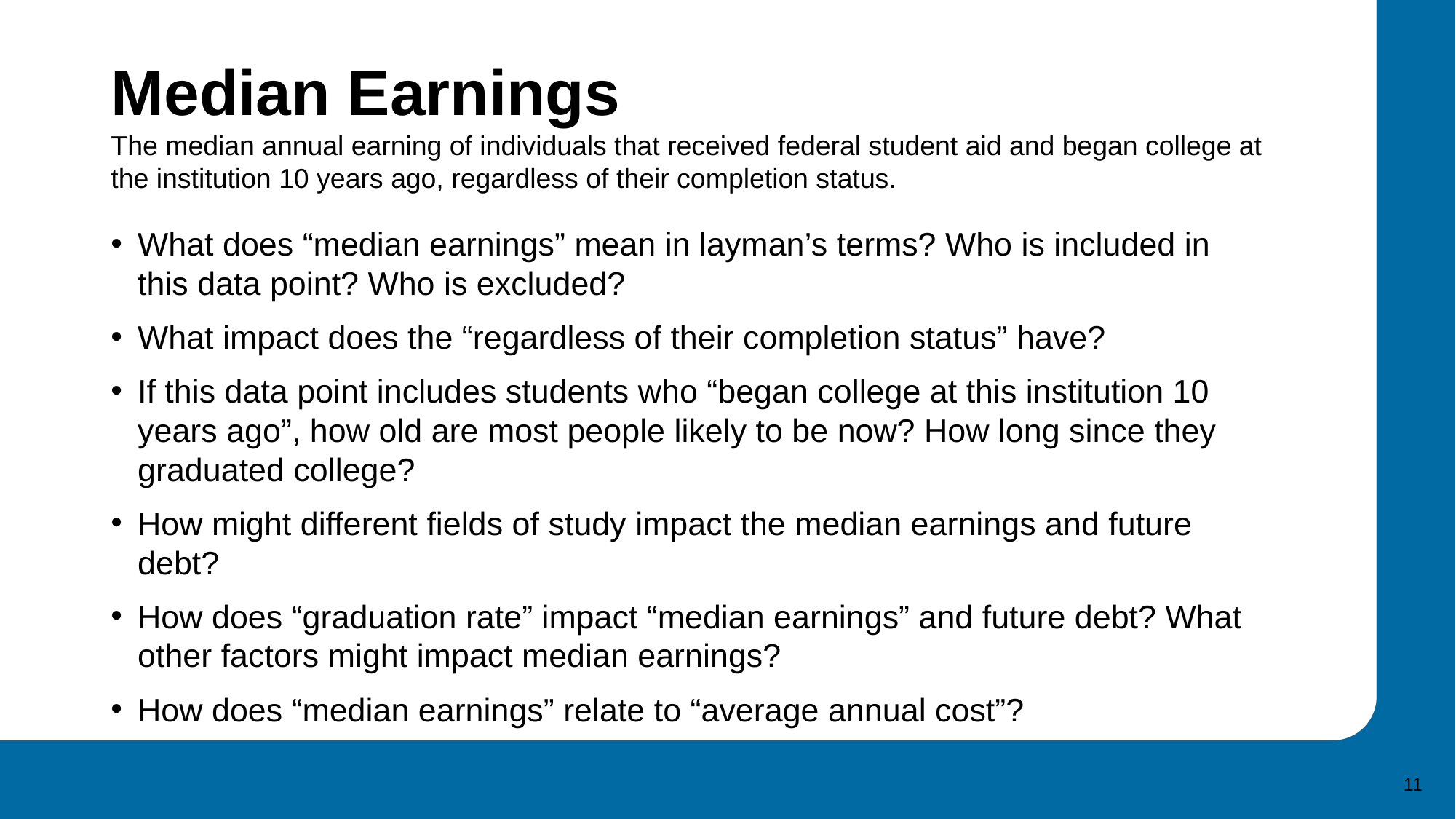

# Median Earnings The median annual earning of individuals that received federal student aid and began college at the institution 10 years ago, regardless of their completion status.
What does “median earnings” mean in layman’s terms? Who is included in this data point? Who is excluded?
What impact does the “regardless of their completion status” have?
If this data point includes students who “began college at this institution 10 years ago”, how old are most people likely to be now? How long since they graduated college?
How might different fields of study impact the median earnings and future debt?
How does “graduation rate” impact “median earnings” and future debt? What other factors might impact median earnings?
How does “median earnings” relate to “average annual cost”?

11